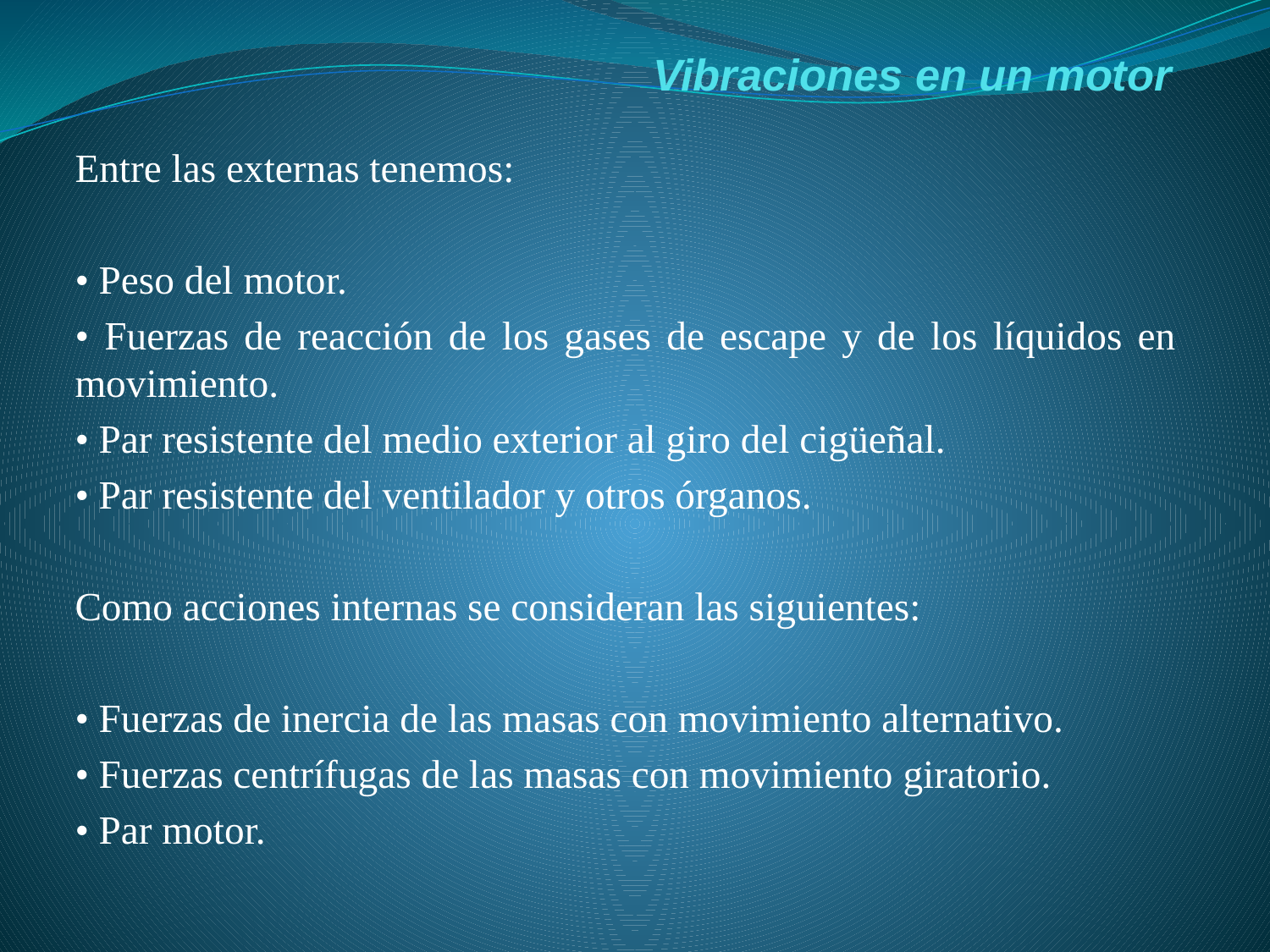

# Vibraciones en un motor
Entre las externas tenemos:

• Peso del motor.
• Fuerzas de reacción de los gases de escape y de los líquidos en movimiento.
• Par resistente del medio exterior al giro del cigüeñal.
• Par resistente del ventilador y otros órganos.

Como acciones internas se consideran las siguientes:

• Fuerzas de inercia de las masas con movimiento alternativo.
• Fuerzas centrífugas de las masas con movimiento giratorio.
• Par motor.